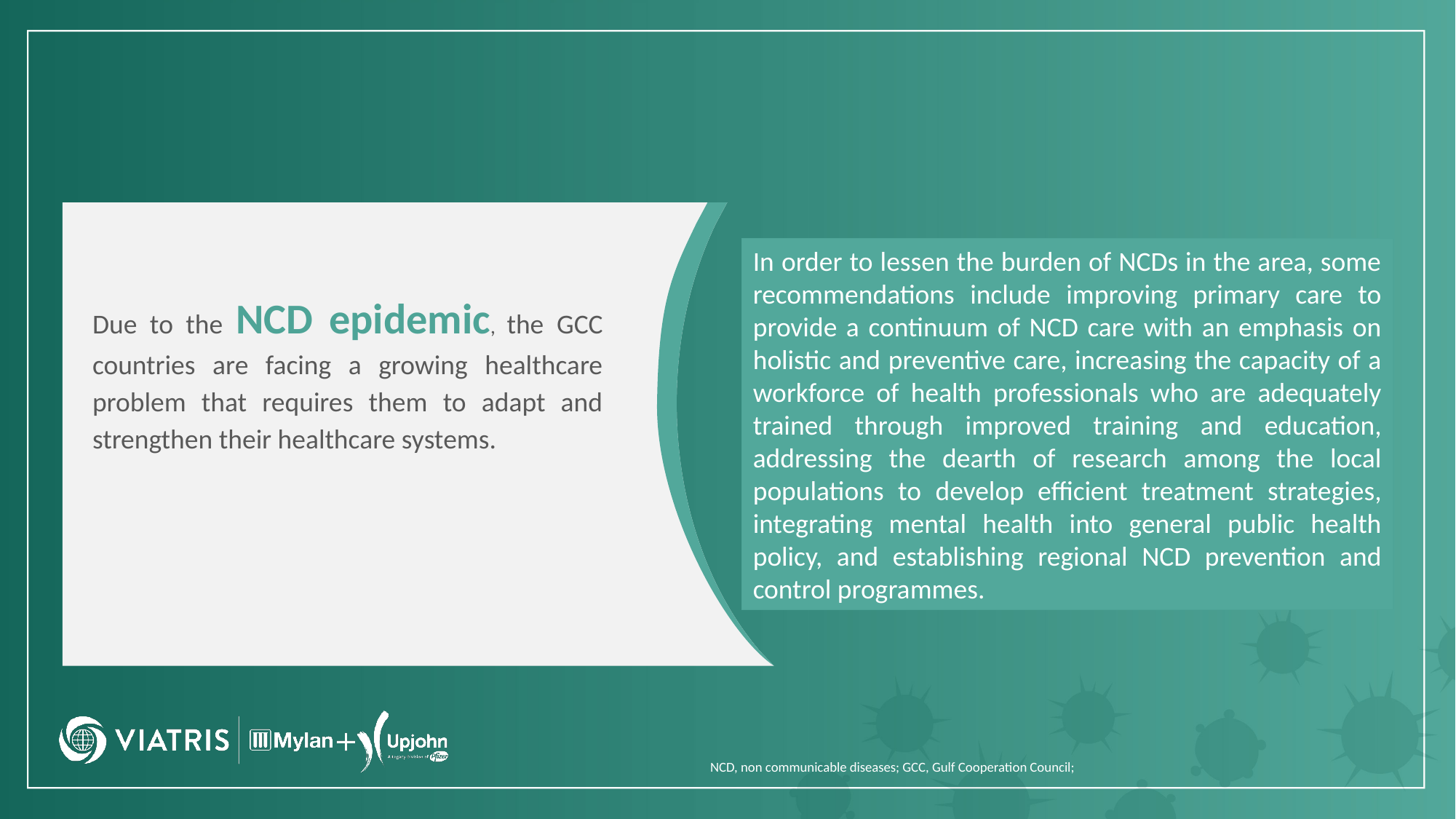

In order to lessen the burden of NCDs in the area, some recommendations include improving primary care to provide a continuum of NCD care with an emphasis on holistic and preventive care, increasing the capacity of a workforce of health professionals who are adequately trained through improved training and education, addressing the dearth of research among the local populations to develop efficient treatment strategies, integrating mental health into general public health policy, and establishing regional NCD prevention and control programmes.
Due to the NCD epidemic, the GCC countries are facing a growing healthcare problem that requires them to adapt and strengthen their healthcare systems.
NCD, non communicable diseases; GCC, Gulf Cooperation Council;